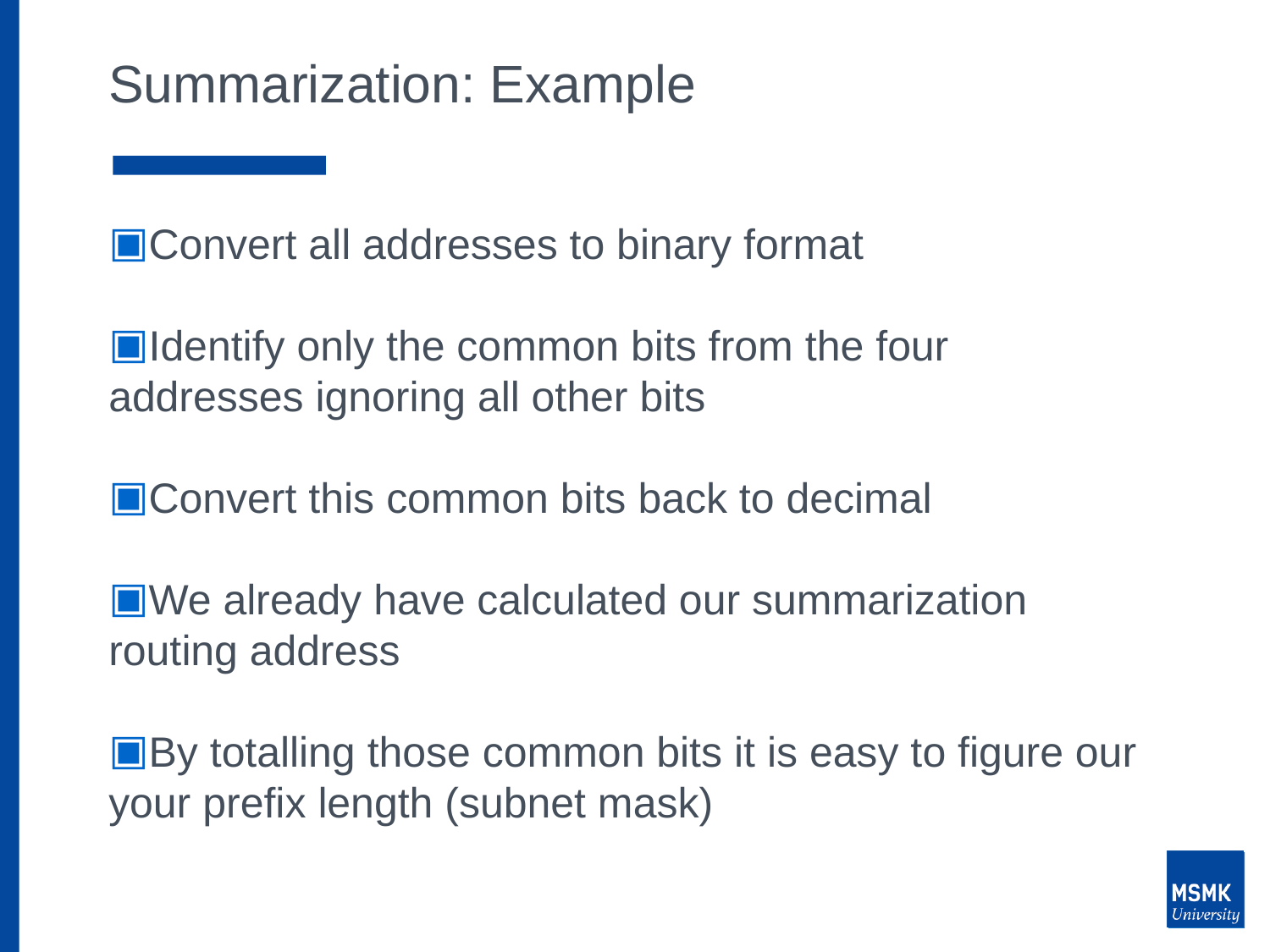

# Summarization: Example
Convert all addresses to binary format

Identify only the common bits from the four addresses ignoring all other bits

Convert this common bits back to decimal

We already have calculated our summarization routing address

By totalling those common bits it is easy to figure our your prefix length (subnet mask)